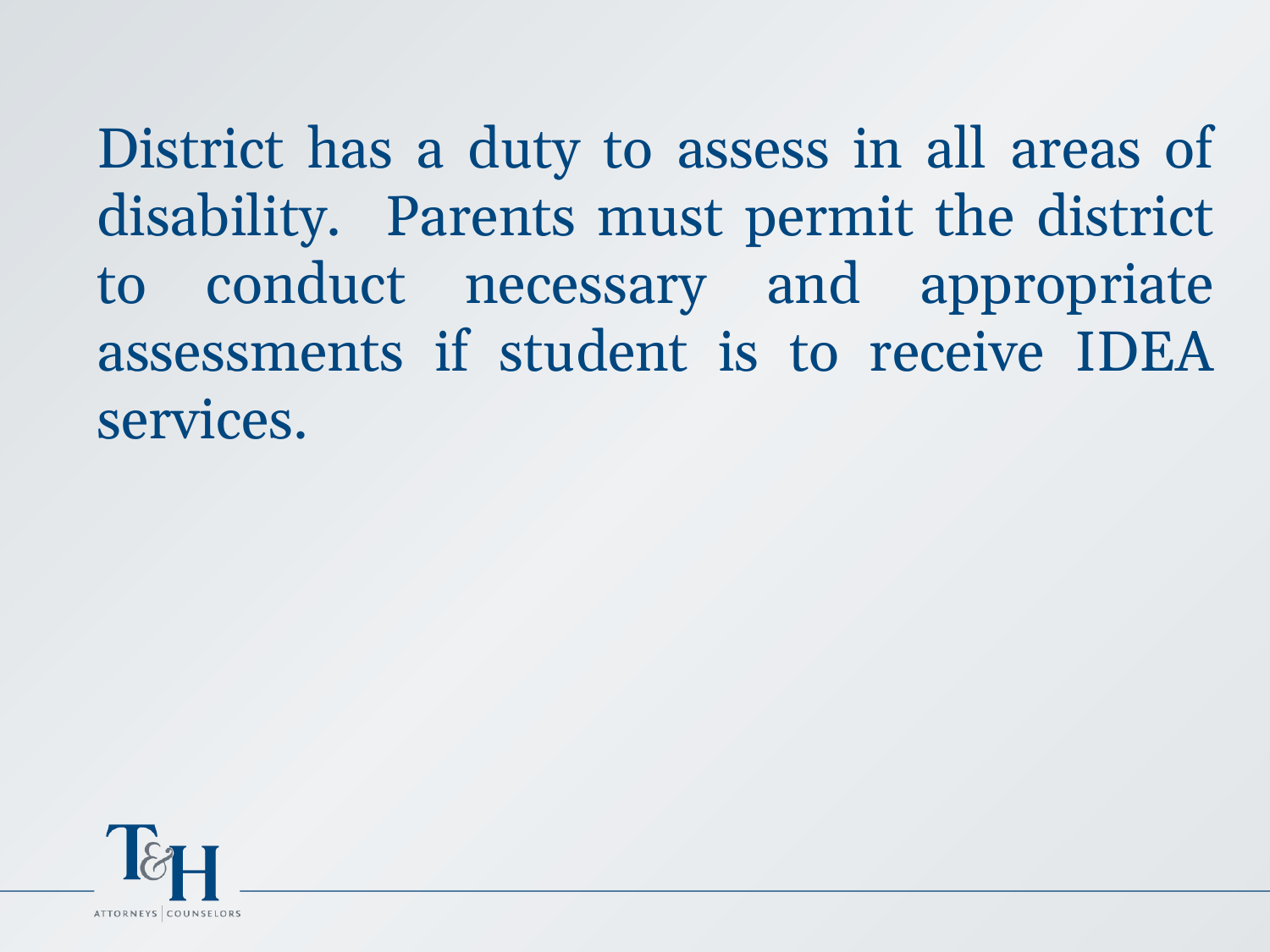

District has a duty to assess in all areas of disability.  Parents must permit the district to conduct necessary and appropriate assessments if student is to receive IDEA services.